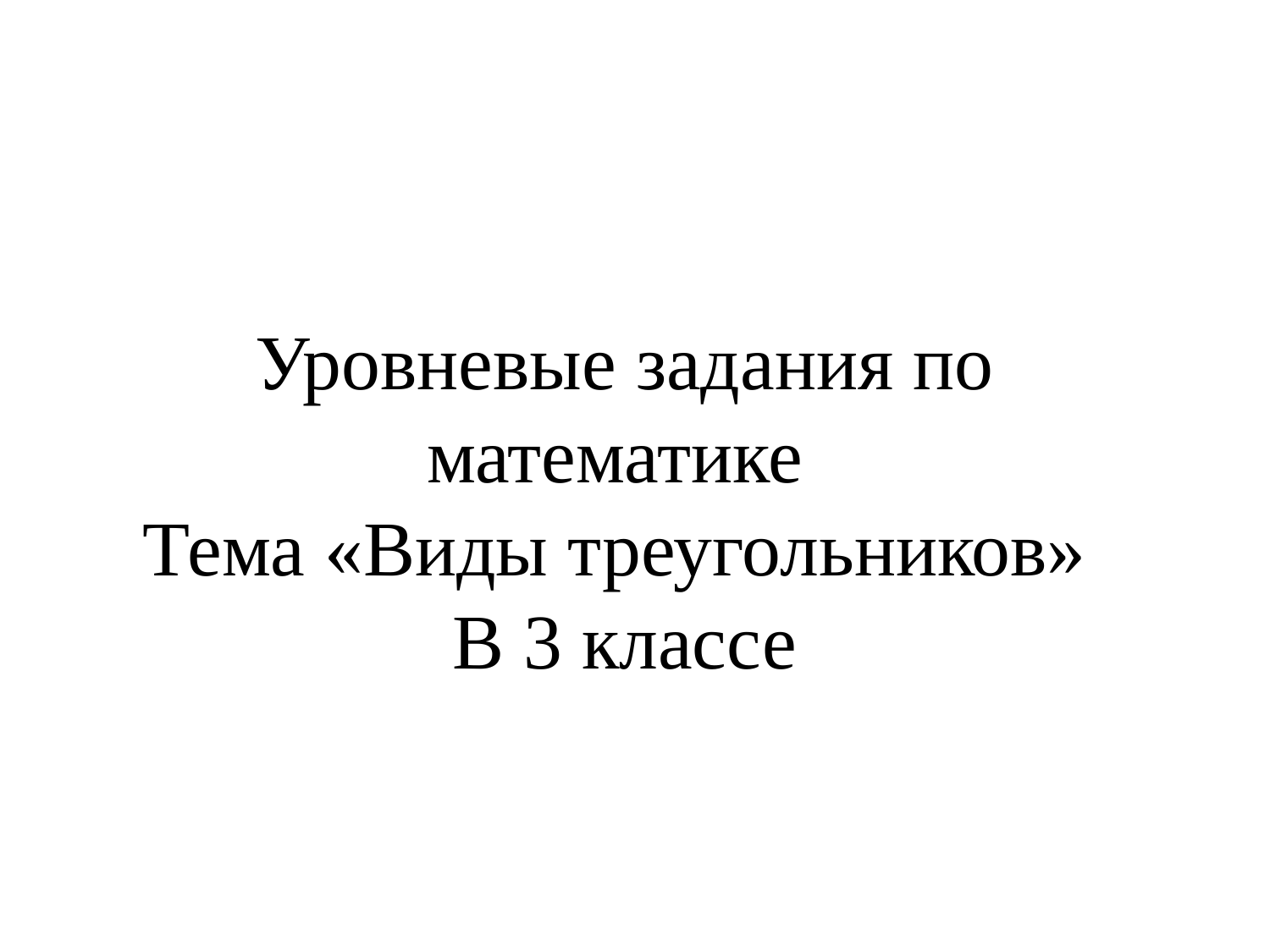

# Уровневые задания по математике Тема «Виды треугольников» В 3 классе